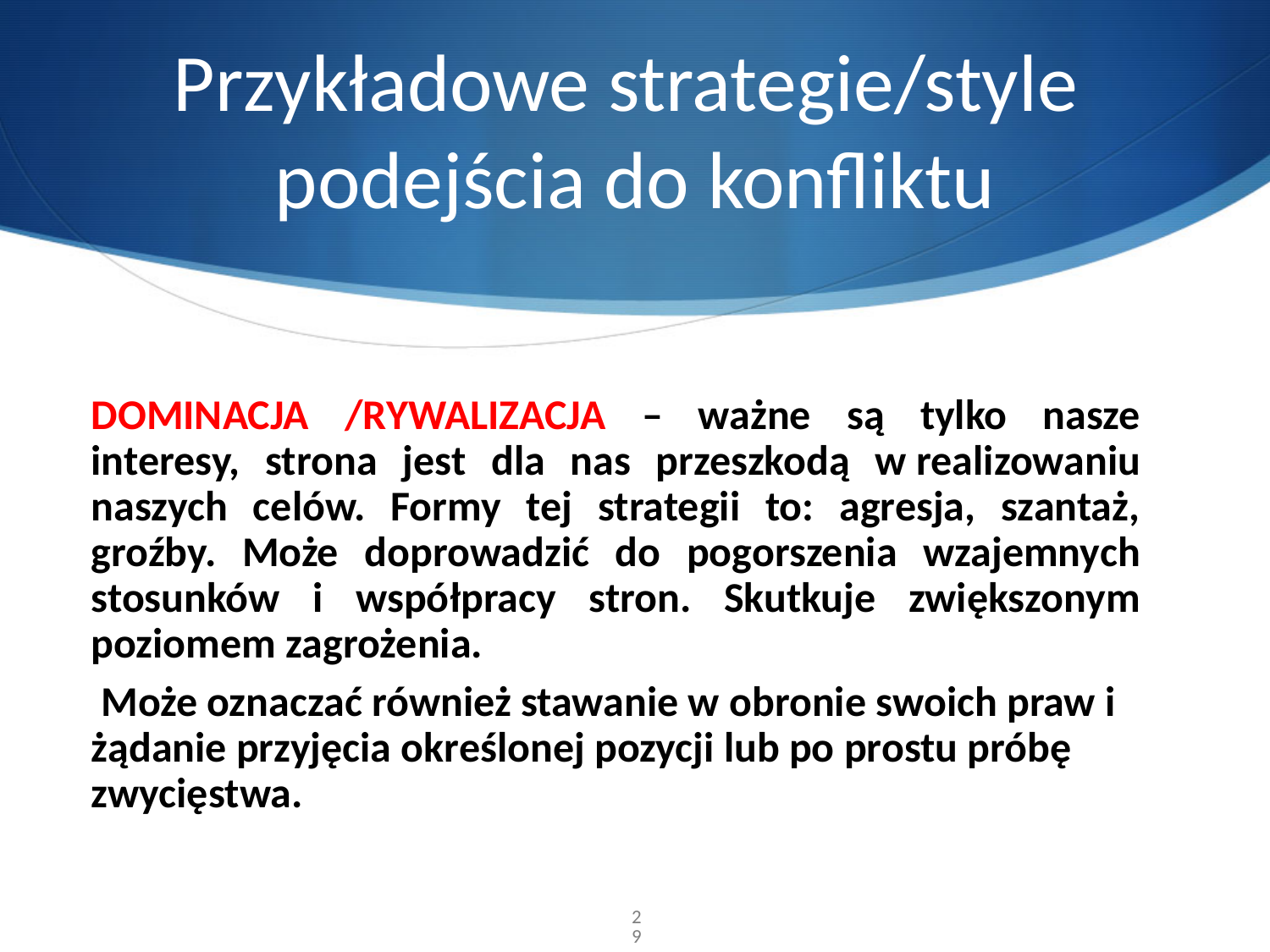

# Przykładowe strategie/style podejścia do konfliktu
DOMINACJA /RYWALIZACJA – ważne są tylko nasze interesy, strona jest dla nas przeszkodą w realizowaniu naszych celów. Formy tej strategii to: agresja, szantaż, groźby. Może doprowadzić do pogorszenia wzajemnych stosunków i współpracy stron. Skutkuje zwiększonym poziomem zagrożenia.
 Może oznaczać również stawanie w obronie swoich praw i żądanie przyjęcia określonej pozycji lub po prostu próbę zwycięstwa.

29